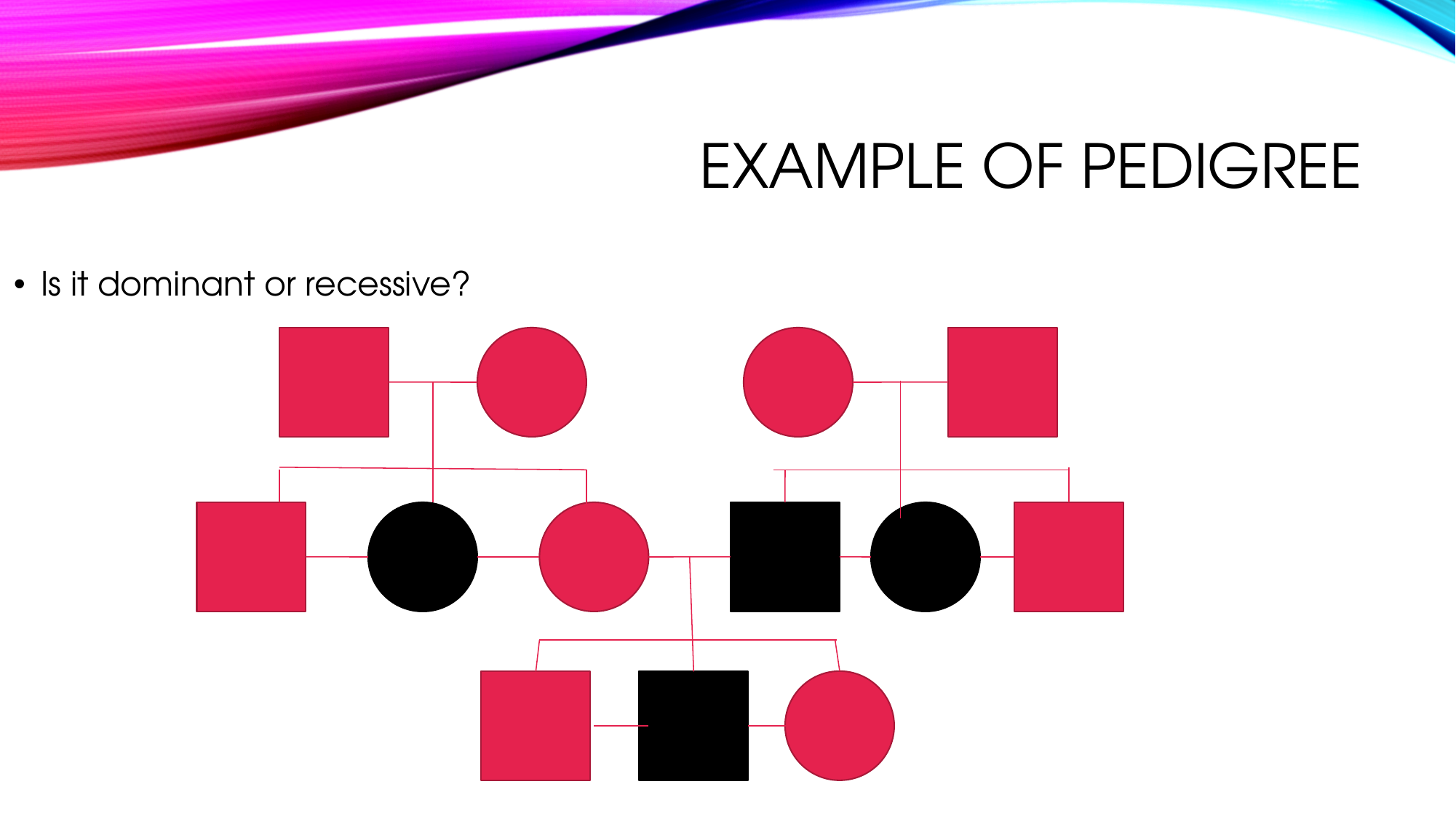

# Example of pedigree
Is it dominant or recessive?